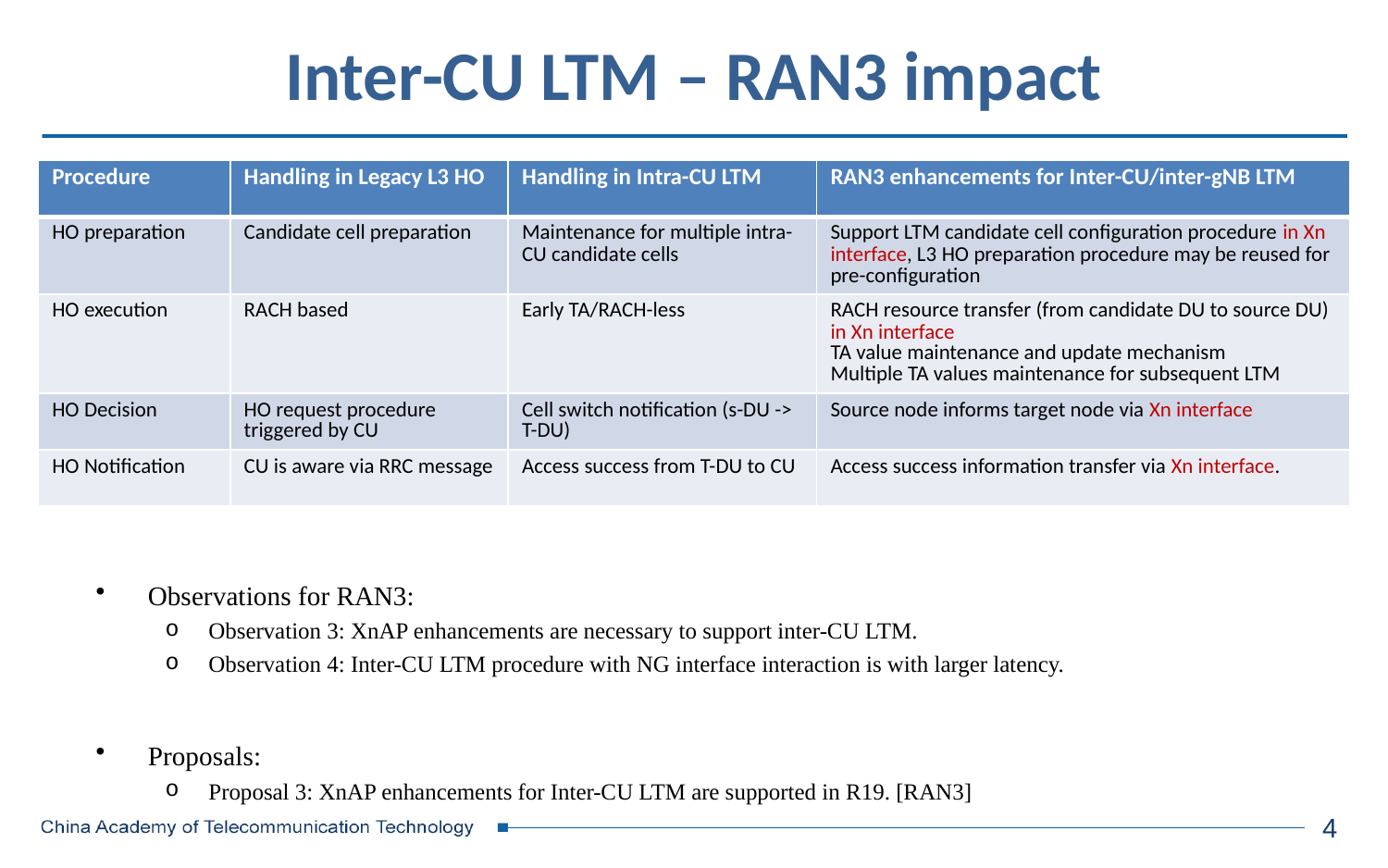

# Inter-CU LTM – RAN3 impact
| Procedure | Handling in Legacy L3 HO | Handling in Intra-CU LTM | RAN3 enhancements for Inter-CU/inter-gNB LTM |
| --- | --- | --- | --- |
| HO preparation | Candidate cell preparation | Maintenance for multiple intra-CU candidate cells | Support LTM candidate cell configuration procedure in Xn interface, L3 HO preparation procedure may be reused for pre-configuration |
| HO execution | RACH based | Early TA/RACH-less | RACH resource transfer (from candidate DU to source DU) in Xn interface TA value maintenance and update mechanism Multiple TA values maintenance for subsequent LTM |
| HO Decision | HO request procedure triggered by CU | Cell switch notification (s-DU -> T-DU) | Source node informs target node via Xn interface |
| HO Notification | CU is aware via RRC message | Access success from T-DU to CU | Access success information transfer via Xn interface. |
Observations for RAN3:
Observation 3: XnAP enhancements are necessary to support inter-CU LTM.
Observation 4: Inter-CU LTM procedure with NG interface interaction is with larger latency.

Proposals:
Proposal 3: XnAP enhancements for Inter-CU LTM are supported in R19. [RAN3]

4